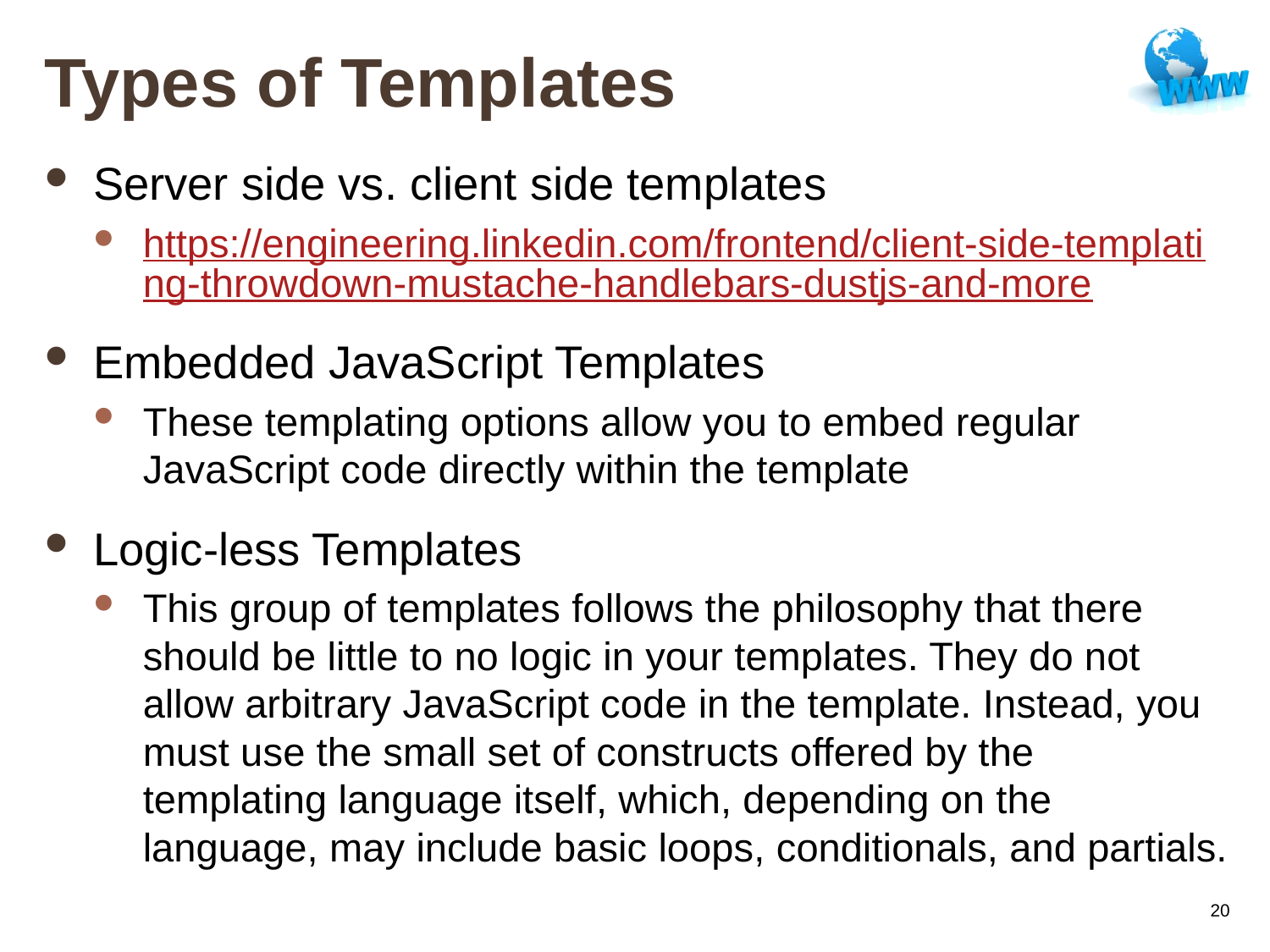

# Types of Templates
Server side vs. client side templates
https://engineering.linkedin.com/frontend/client-side-templating-throwdown-mustache-handlebars-dustjs-and-more
Embedded JavaScript Templates
These templating options allow you to embed regular JavaScript code directly within the template
Logic-less Templates
This group of templates follows the philosophy that there should be little to no logic in your templates. They do not allow arbitrary JavaScript code in the template. Instead, you must use the small set of constructs offered by the templating language itself, which, depending on the language, may include basic loops, conditionals, and partials.

20